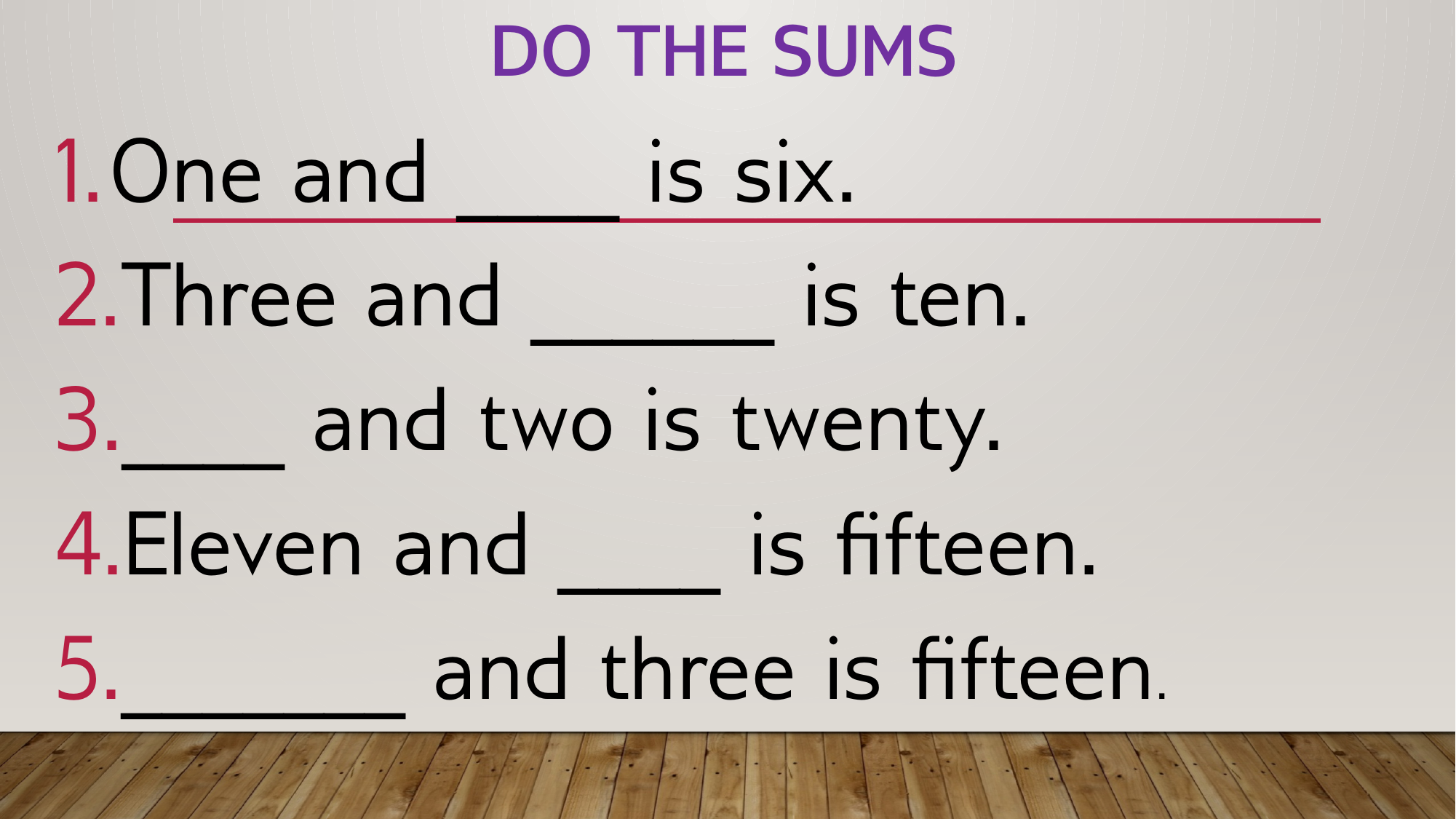

# Do the sums
One and ____ is six.
Three and ______ is ten.
____ and two is twenty.
Eleven and ____ is fifteen.
_______ and three is fifteen.